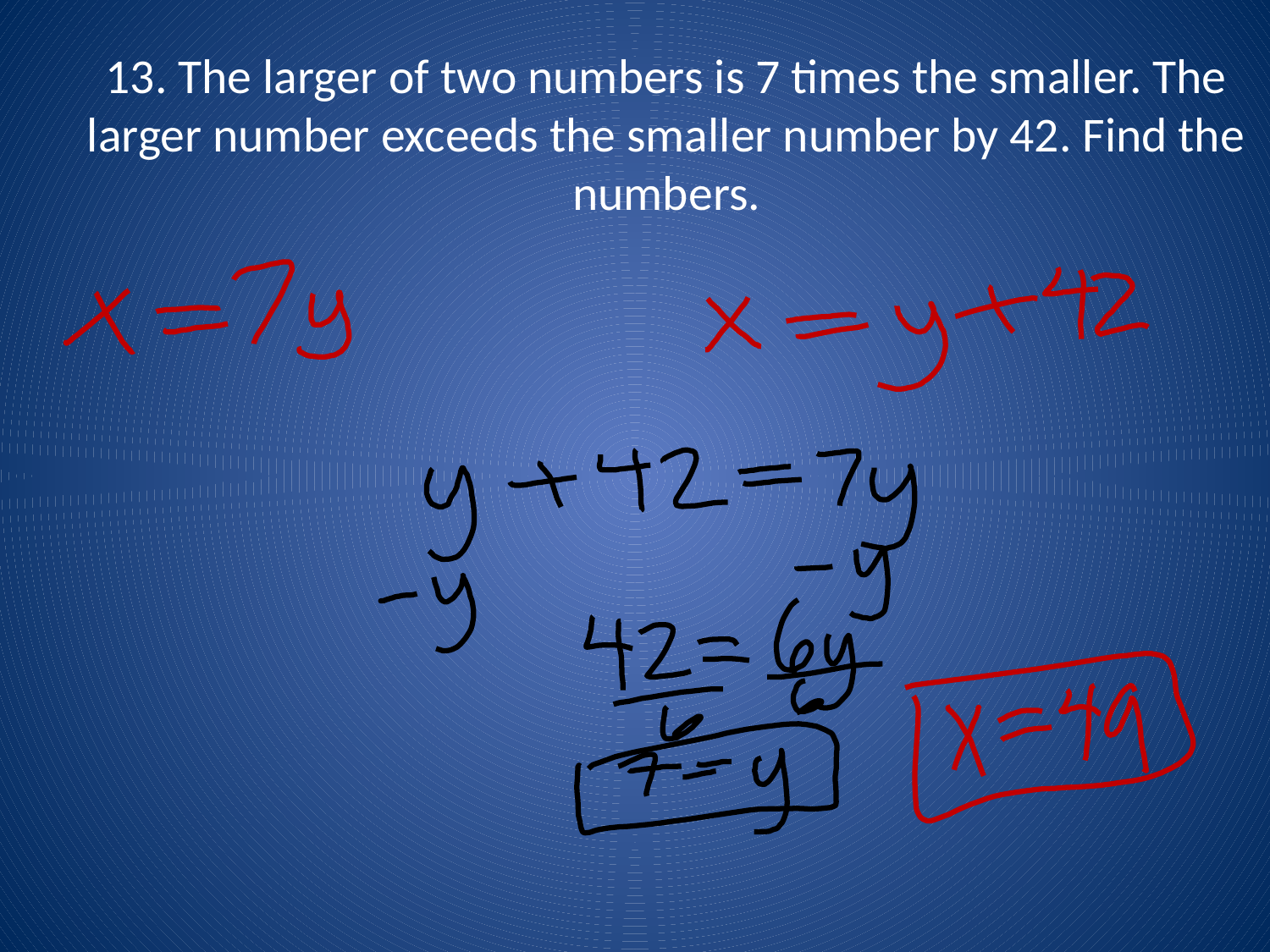

# 13. The larger of two numbers is 7 times the smaller. The larger number exceeds the smaller number by 42. Find the numbers.